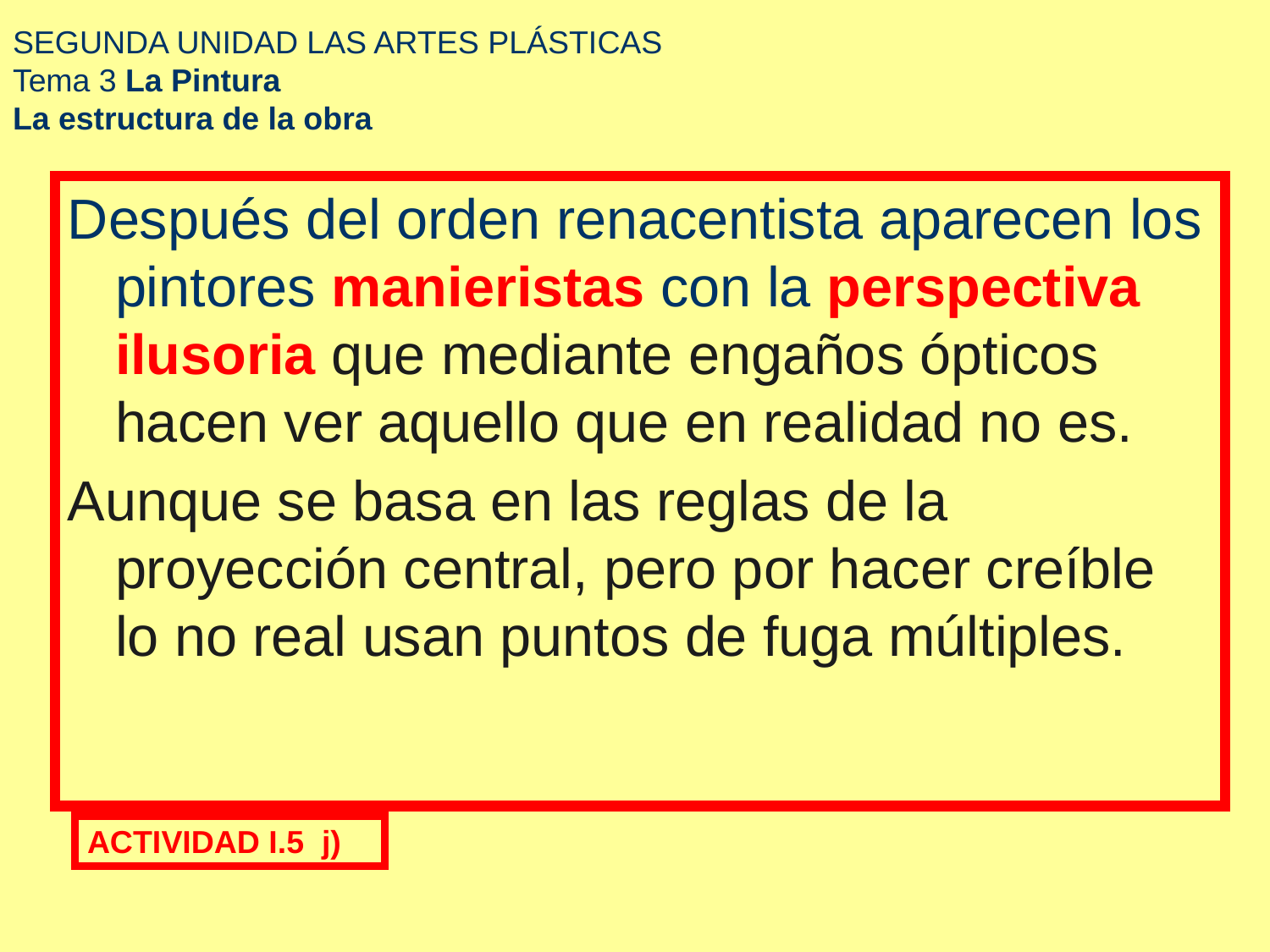

# SEGUNDA UNIDAD LAS ARTES PLÁSTICAS Tema 3 La Pintura La estructura de la obra
Después del orden renacentista aparecen los pintores manieristas con la perspectiva ilusoria que mediante engaños ópticos hacen ver aquello que en realidad no es.
Aunque se basa en las reglas de la proyección central, pero por hacer creíble lo no real usan puntos de fuga múltiples.
ACTIVIDAD I.5  j)